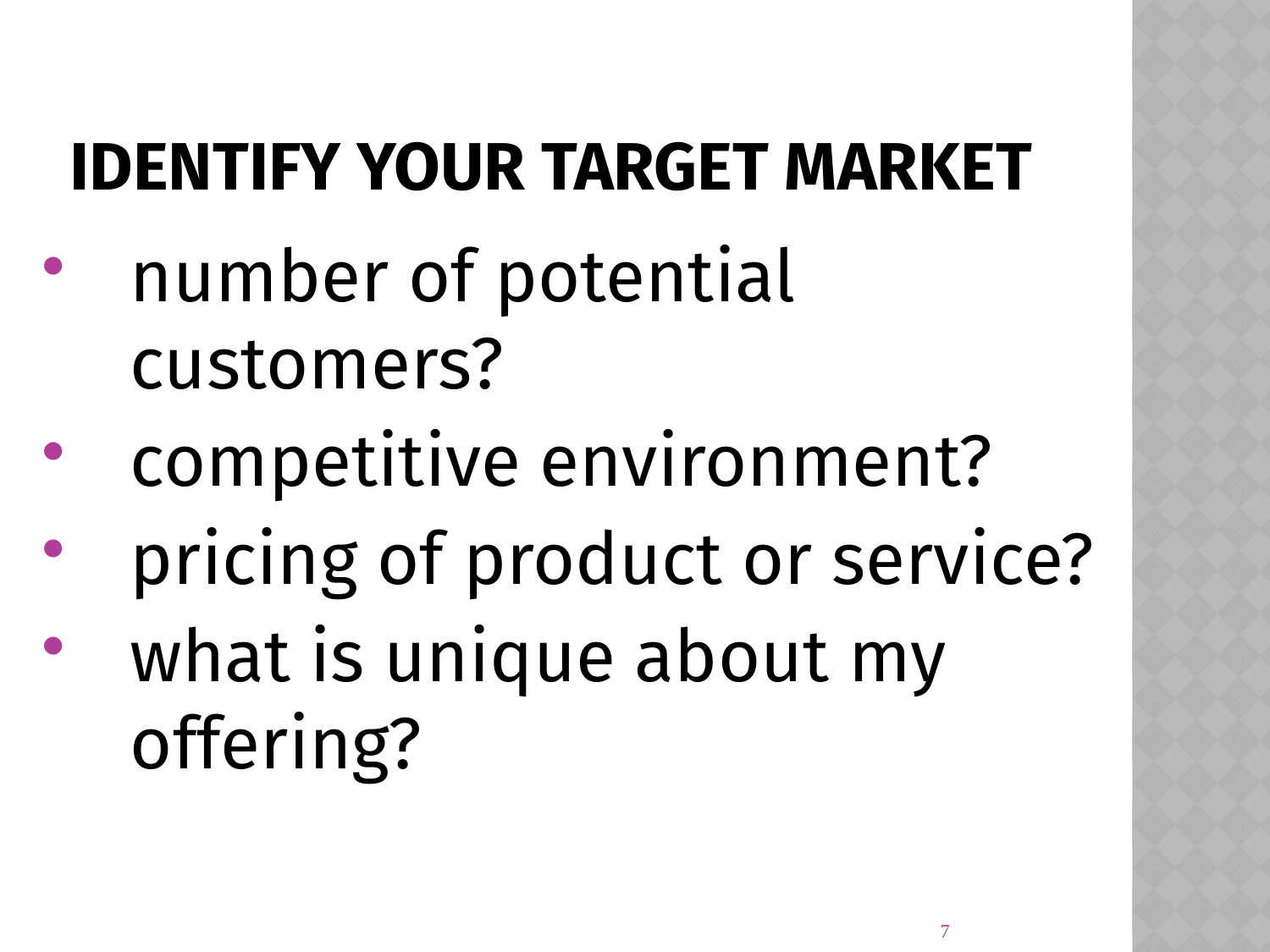

# Identify Your Target Market
number of potential customers?
competitive environment?
pricing of product or service?
what is unique about my offering?
7